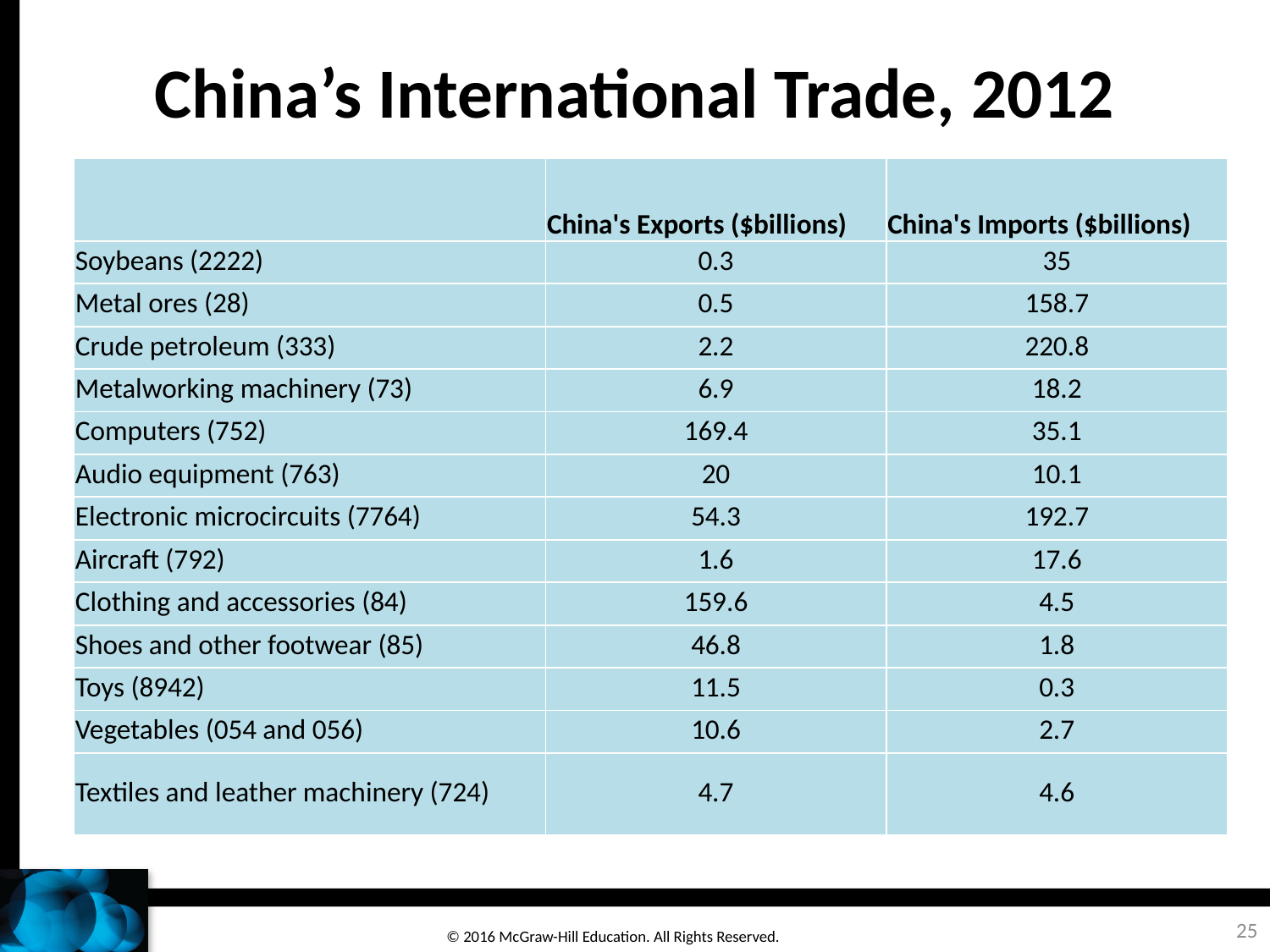

# China’s International Trade, 2012
|  | China's Exports ($billions) | China's Imports ($billions) |
| --- | --- | --- |
| Soybeans (2222) | 0.3 | 35 |
| Metal ores (28) | 0.5 | 158.7 |
| Crude petroleum (333) | 2.2 | 220.8 |
| Metalworking machinery (73) | 6.9 | 18.2 |
| Computers (752) | 169.4 | 35.1 |
| Audio equipment (763) | 20 | 10.1 |
| Electronic microcircuits (7764) | 54.3 | 192.7 |
| Aircraft (792) | 1.6 | 17.6 |
| Clothing and accessories (84) | 159.6 | 4.5 |
| Shoes and other footwear (85) | 46.8 | 1.8 |
| Toys (8942) | 11.5 | 0.3 |
| Vegetables (054 and 056) | 10.6 | 2.7 |
| Textiles and leather machinery (724) | 4.7 | 4.6 |
25
© 2016 McGraw-Hill Education. All Rights Reserved.